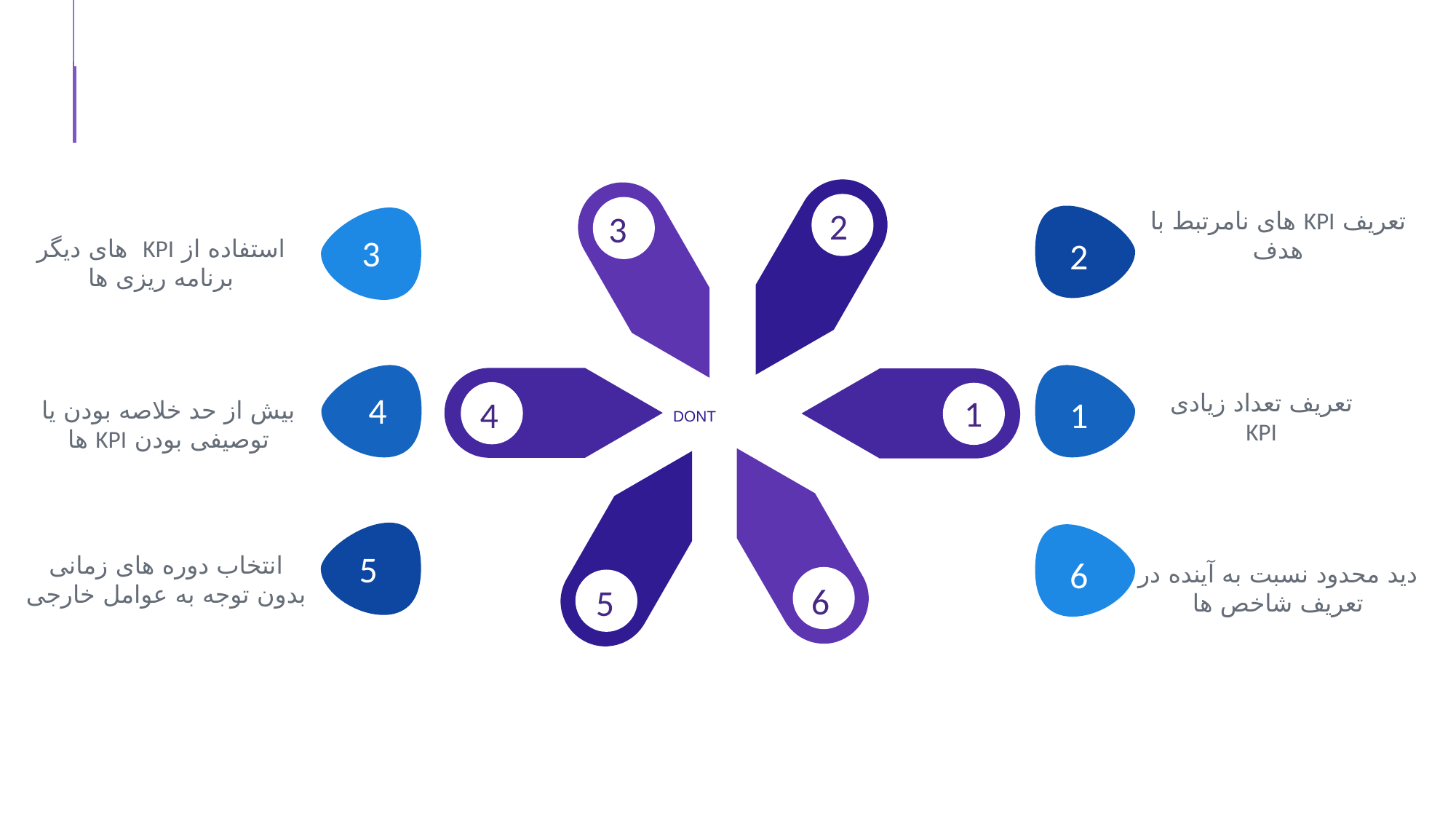

2
تعریف KPI های نامرتبط با هدف
3

3
استفاده از KPI  های دیگر برنامه ریزی ها
2

4
تعریف تعداد زیادی KPI
1
4
1
بیش از حد خلاصه بودن یا توصیفی بودن KPI ها
DONT

5
انتخاب دوره های زمانی بدون توجه به عوامل خارجی
6
دید محدود نسبت به آینده در تعریف شاخص ها
6
5